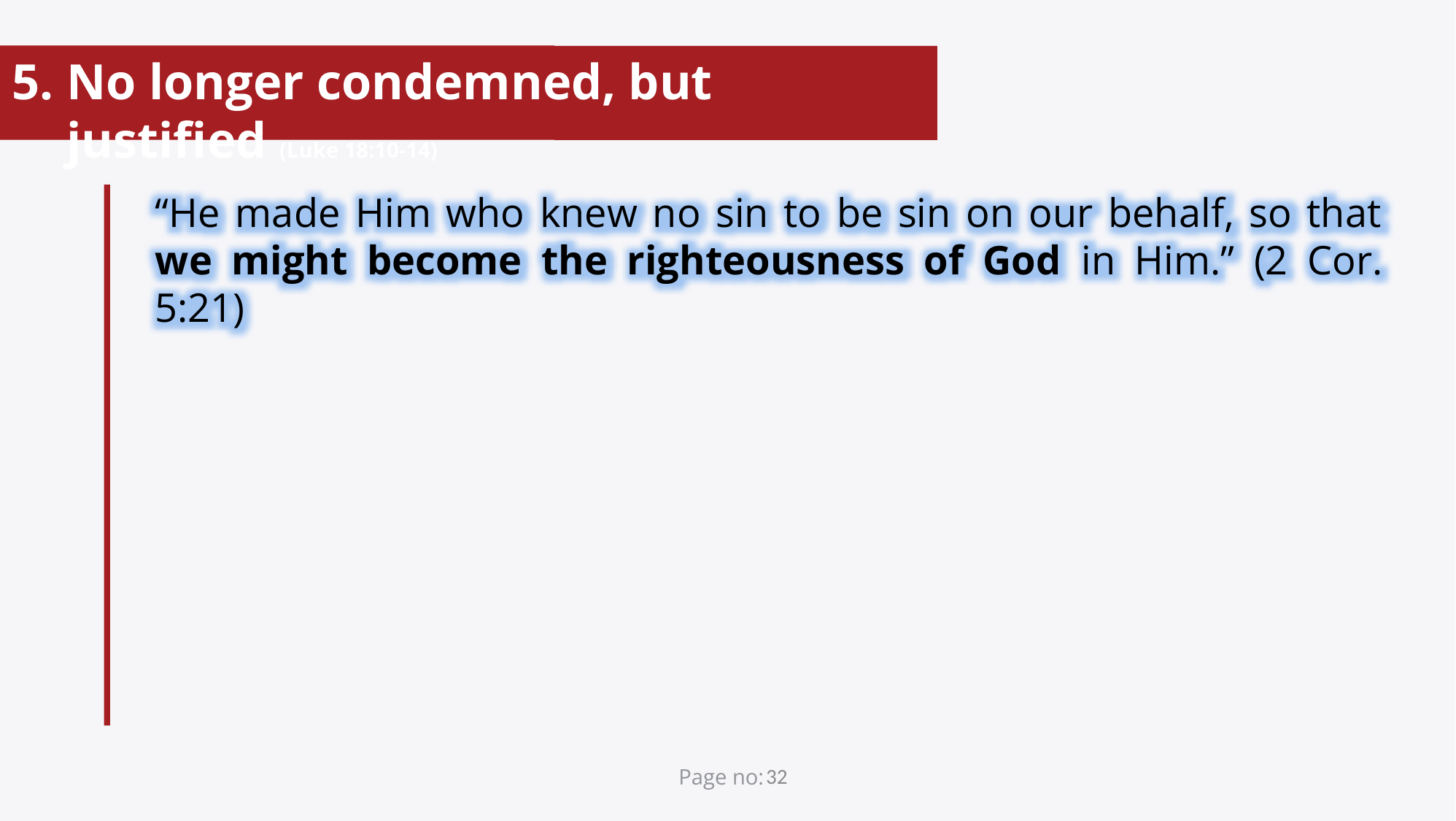

No longer condemned, but justified (Luke 18:10-14)

“He made Him who knew no sin to be sin on our behalf, so that we might become the righteousness of God in Him.” (2 Cor. 5:21)